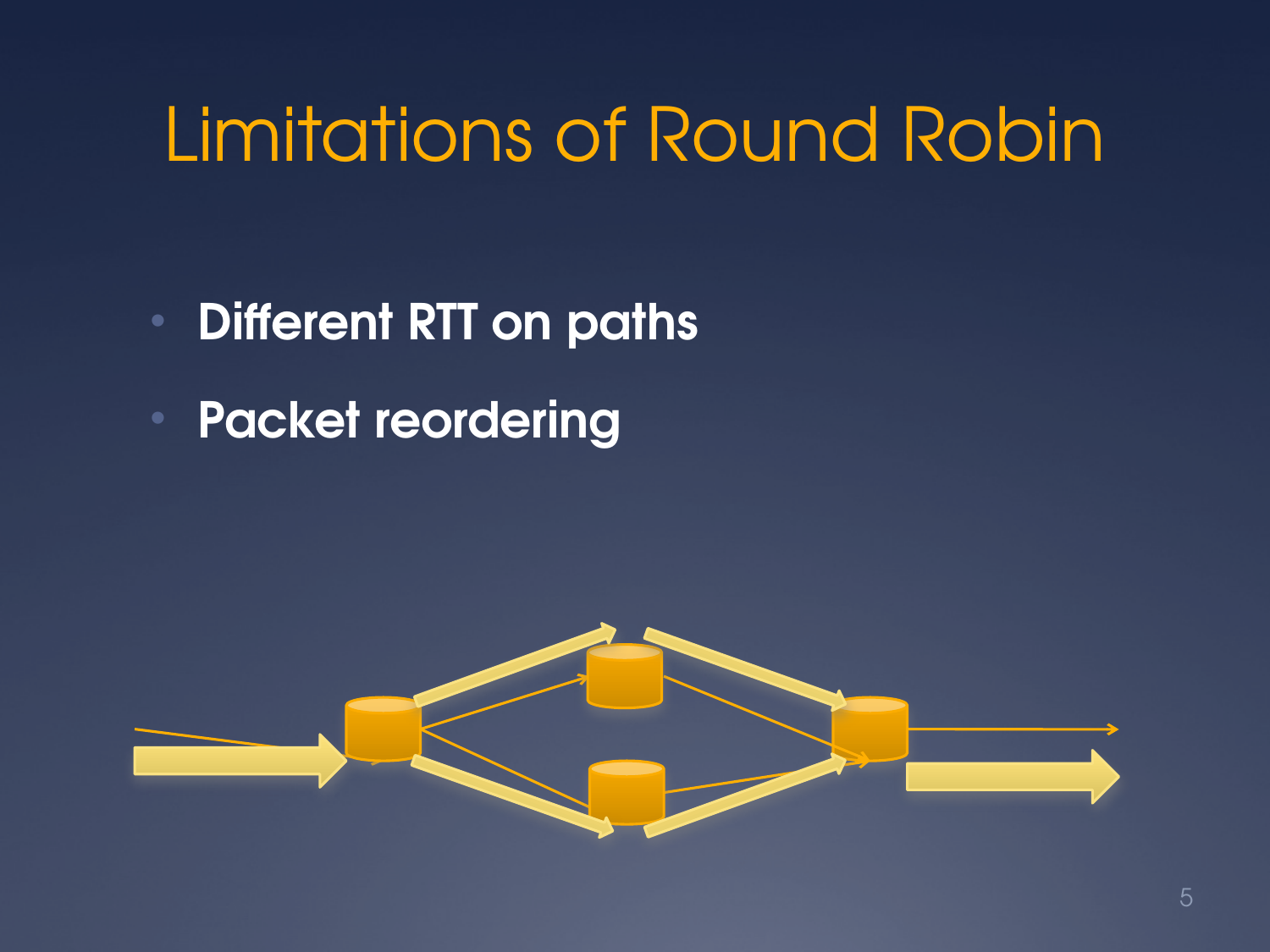

# Limitations of Round Robin
Different RTT on paths
Packet reordering

5